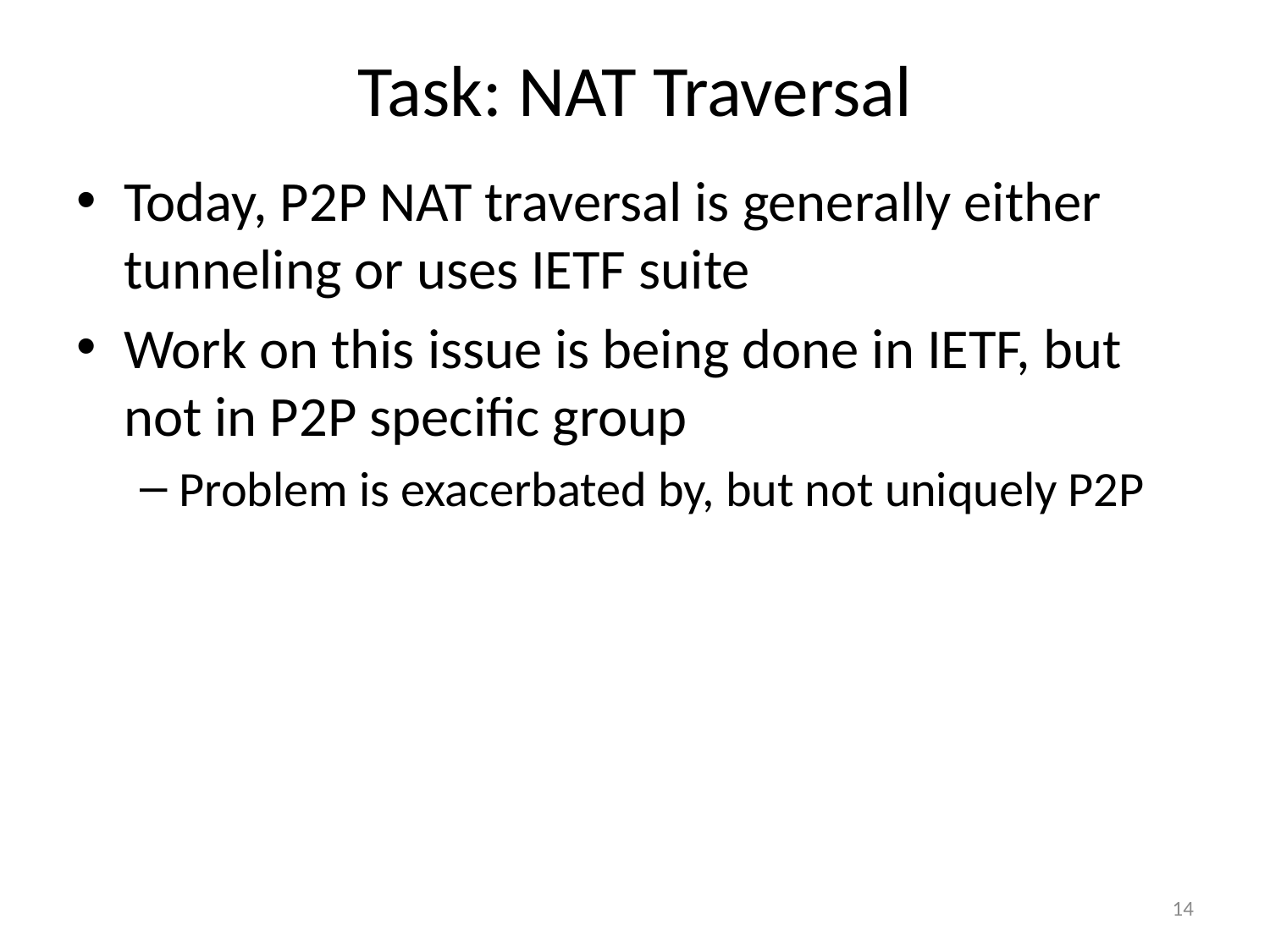

# Task: NAT Traversal
Today, P2P NAT traversal is generally either tunneling or uses IETF suite
Work on this issue is being done in IETF, but not in P2P specific group
Problem is exacerbated by, but not uniquely P2P

14